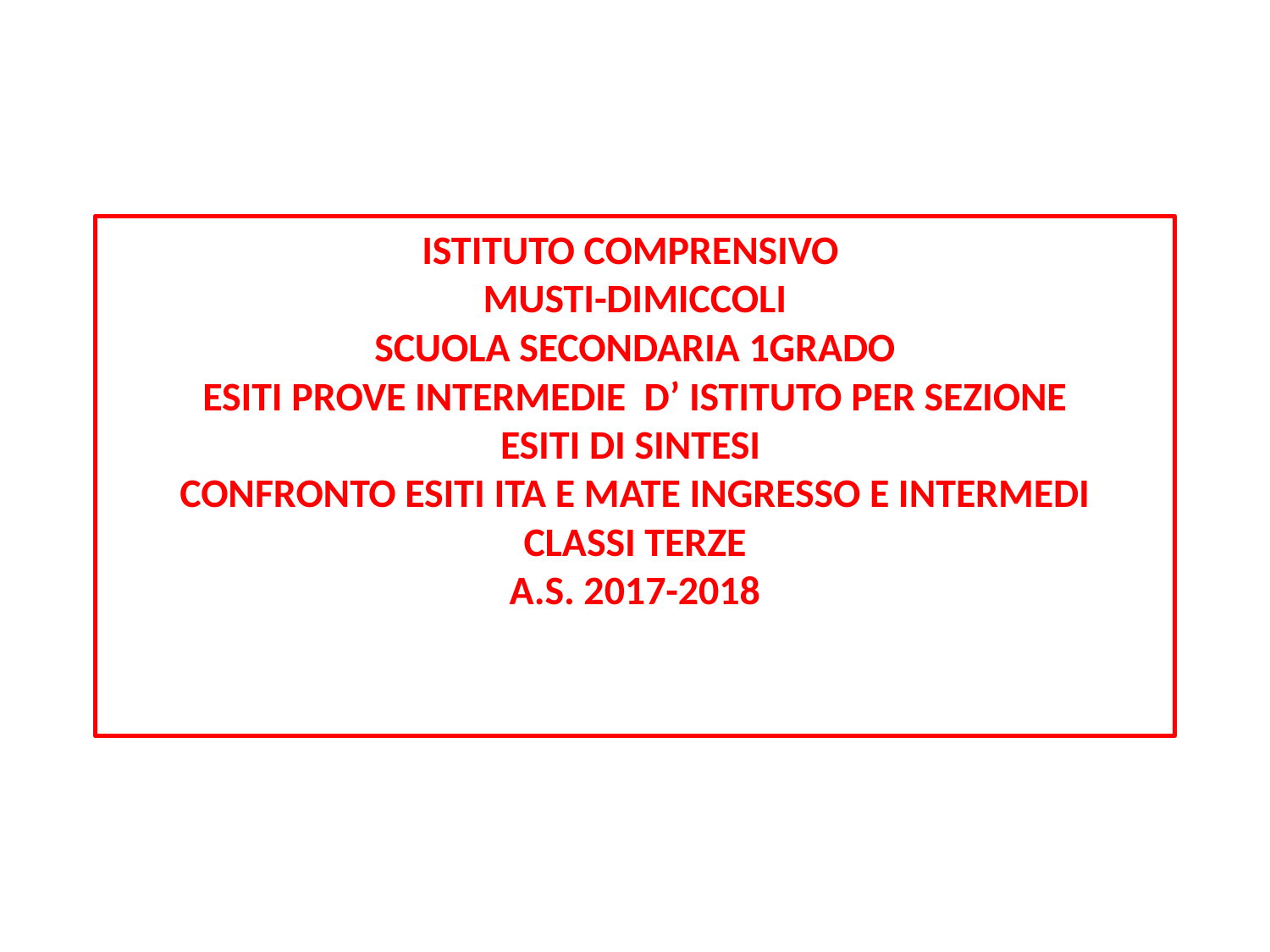

ISTITUTO COMPRENSIVO
MUSTI-DIMICCOLI
SCUOLA SECONDARIA 1GRADO
ESITI PROVE INTERMEDIE  D’ ISTITUTO PER SEZIONE
ESITI DI SINTESI
CONFRONTO ESITI ITA E MATE INGRESSO E INTERMEDI
CLASSI TERZE
A.S. 2017-2018